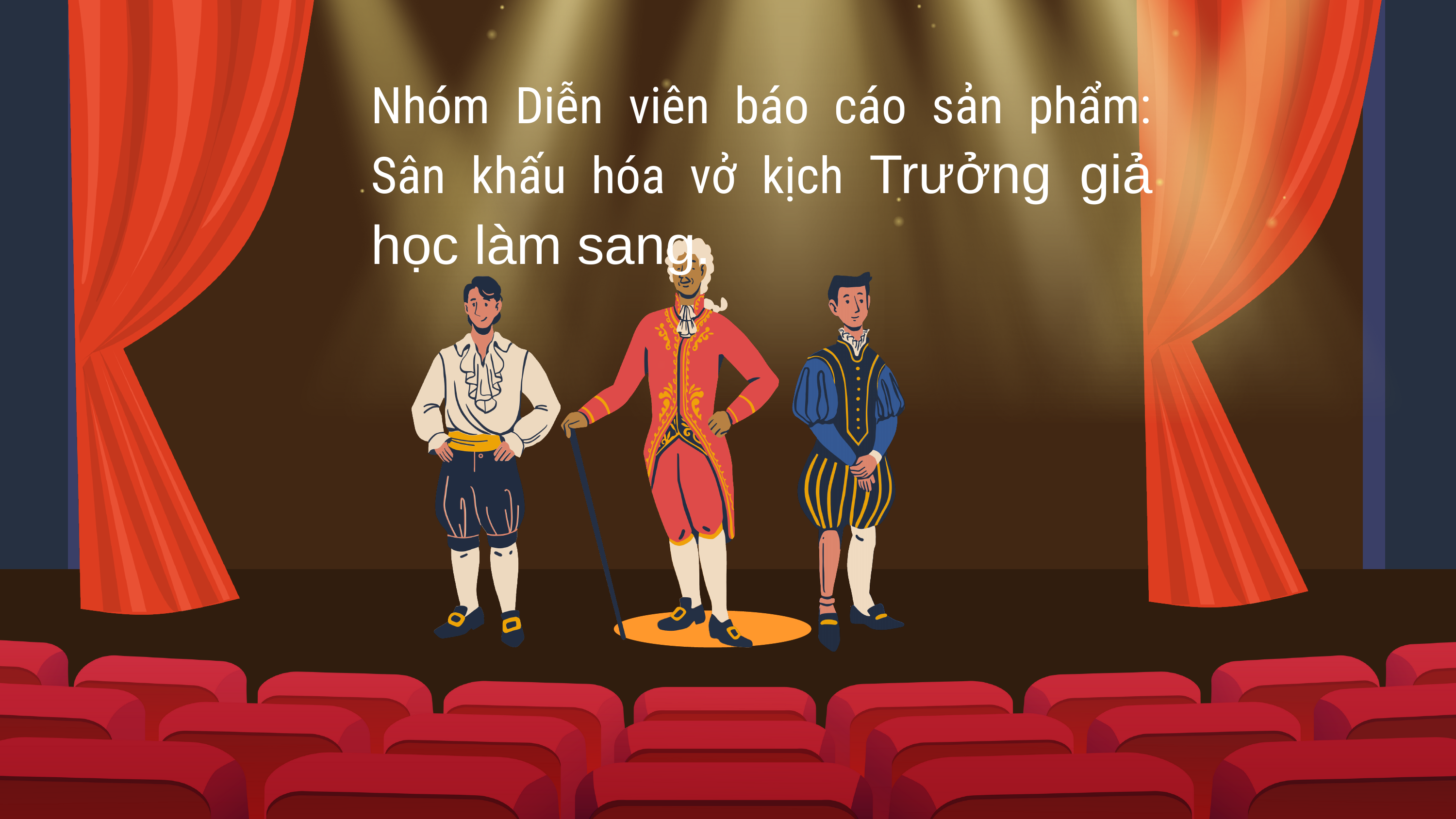

Nhóm Diễn viên báo cáo sản phẩm: Sân khấu hóa vở kịch Trưởng giả học làm sang.